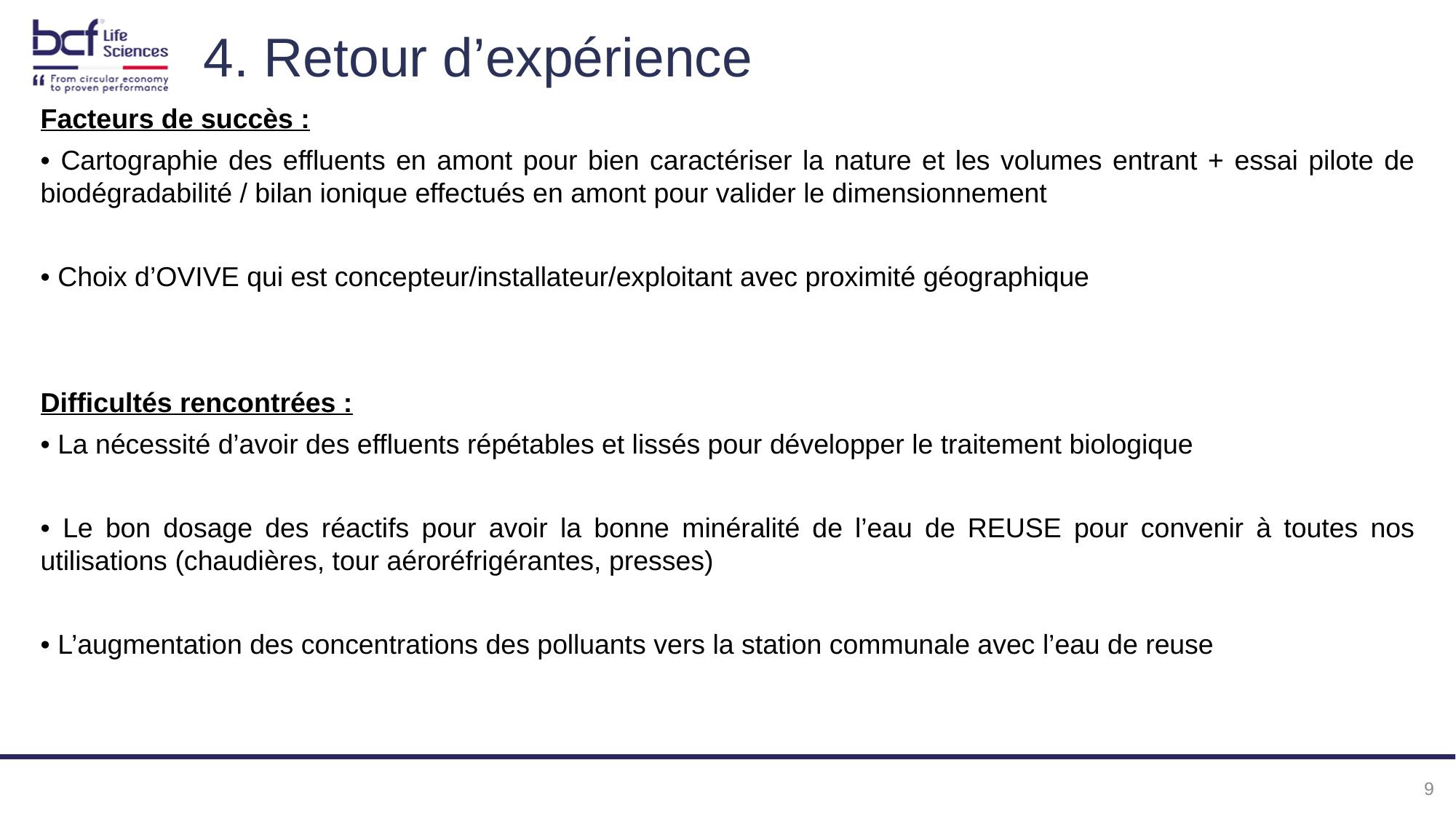

# 4. Retour d’expérience
Facteurs de succès :
• Cartographie des effluents en amont pour bien caractériser la nature et les volumes entrant + essai pilote de biodégradabilité / bilan ionique effectués en amont pour valider le dimensionnement

• Choix d’OVIVE qui est concepteur/installateur/exploitant avec proximité géographique

Difficultés rencontrées :
• La nécessité d’avoir des effluents répétables et lissés pour développer le traitement biologique

• Le bon dosage des réactifs pour avoir la bonne minéralité de l’eau de REUSE pour convenir à toutes nos utilisations (chaudières, tour aéroréfrigérantes, presses)

• L’augmentation des concentrations des polluants vers la station communale avec l’eau de reuse

9